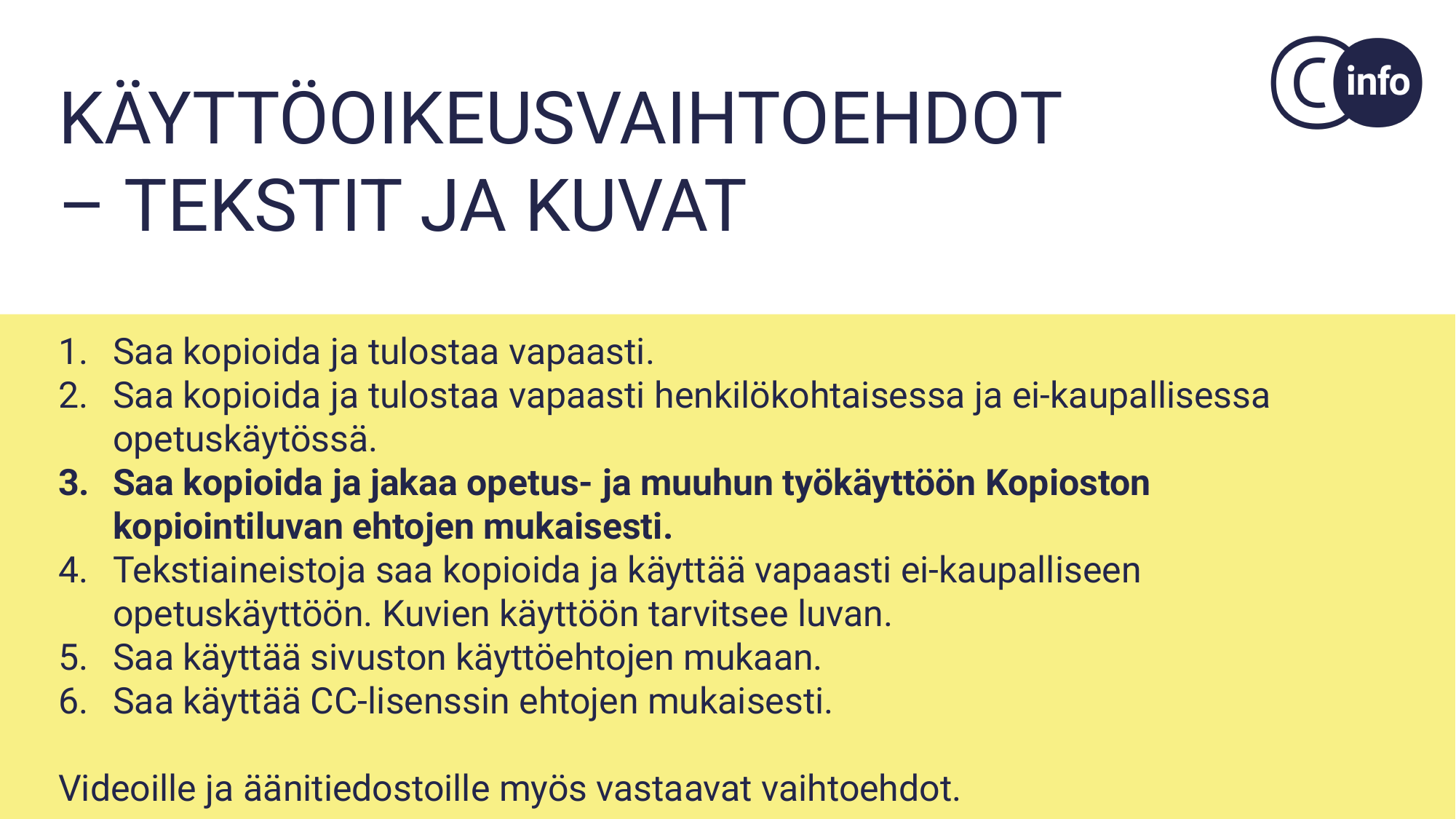

KÄYTTÖOIKEUSVAIHTOEHDOT
– TEKSTIT JA KUVAT
Saa kopioida ja tulostaa vapaasti.
Saa kopioida ja tulostaa vapaasti henkilökohtaisessa ja ei-kaupallisessa opetuskäytössä.
Saa kopioida ja jakaa opetus- ja muuhun työkäyttöön Kopioston kopiointiluvan ehtojen mukaisesti.
Tekstiaineistoja saa kopioida ja käyttää vapaasti ei-kaupalliseen opetuskäyttöön. Kuvien käyttöön tarvitsee luvan.
Saa käyttää sivuston käyttöehtojen mukaan.
Saa käyttää CC-lisenssin ehtojen mukaisesti.

Videoille ja äänitiedostoille myös vastaavat vaihtoehdot.